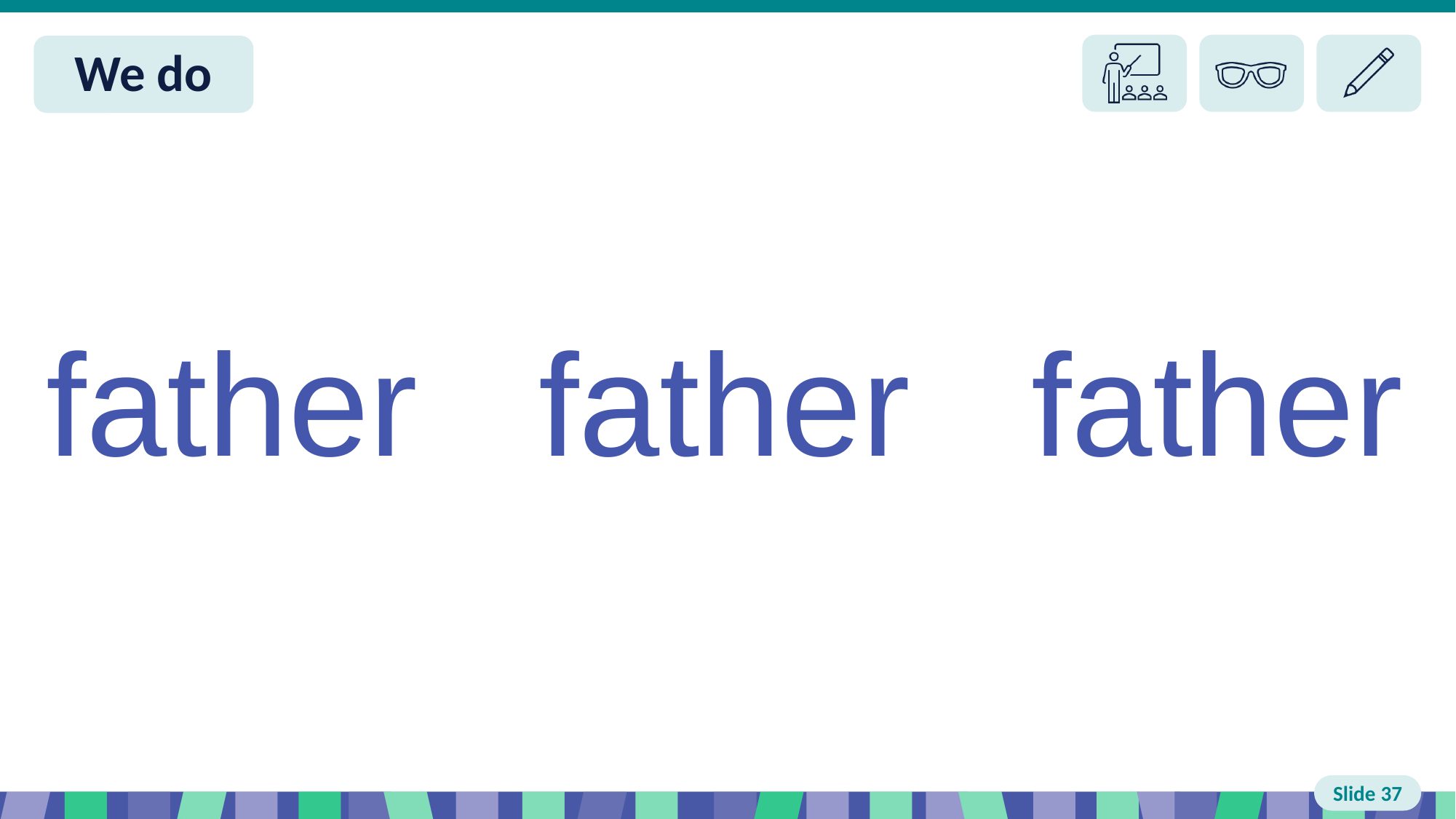

Slide 37 We do
father   father   father